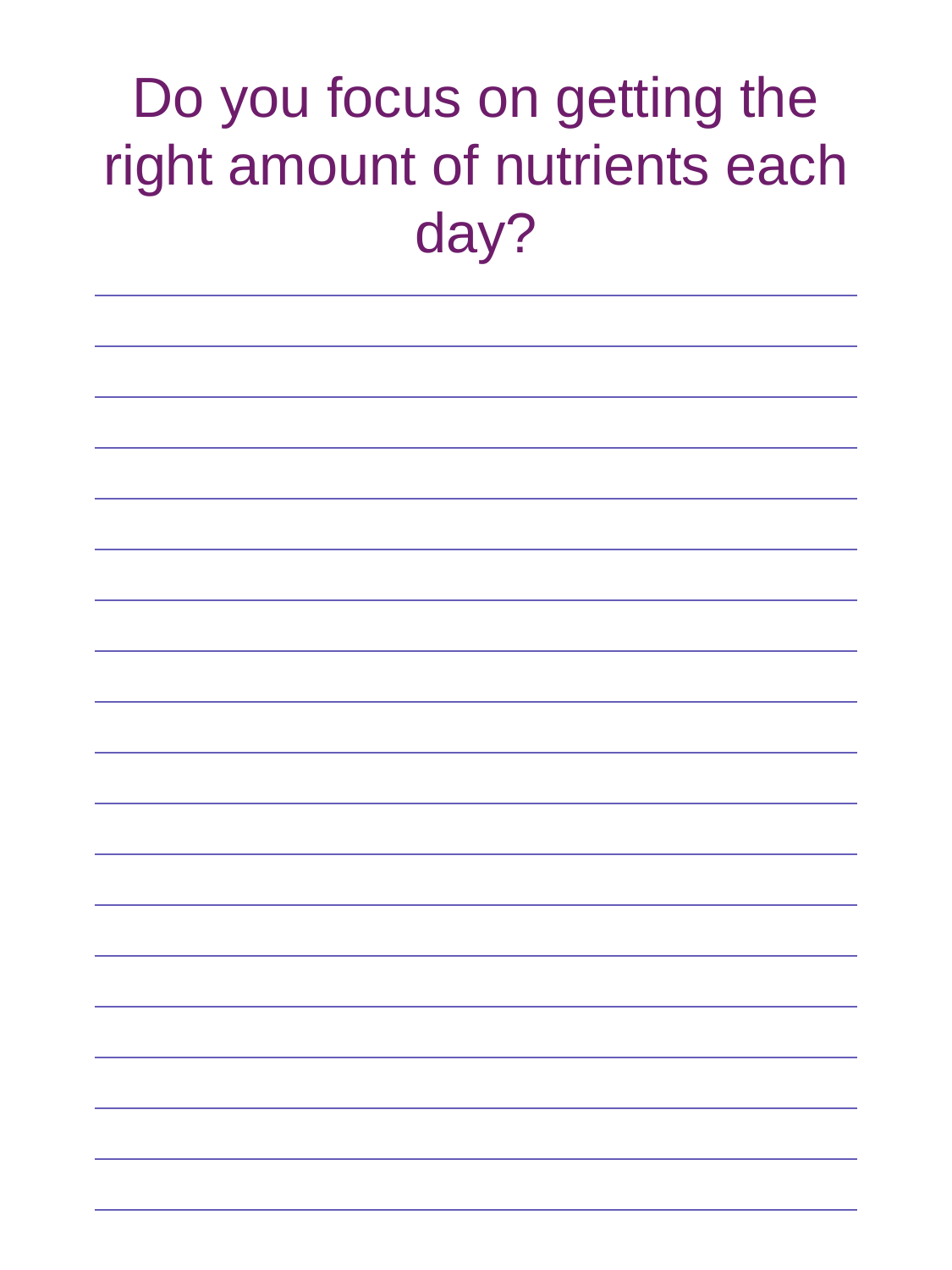

Do you focus on getting the right amount of nutrients each day?
|  |
| --- |
|  |
|  |
|  |
|  |
|  |
|  |
|  |
|  |
|  |
|  |
|  |
|  |
|  |
|  |
|  |
|  |
|  |